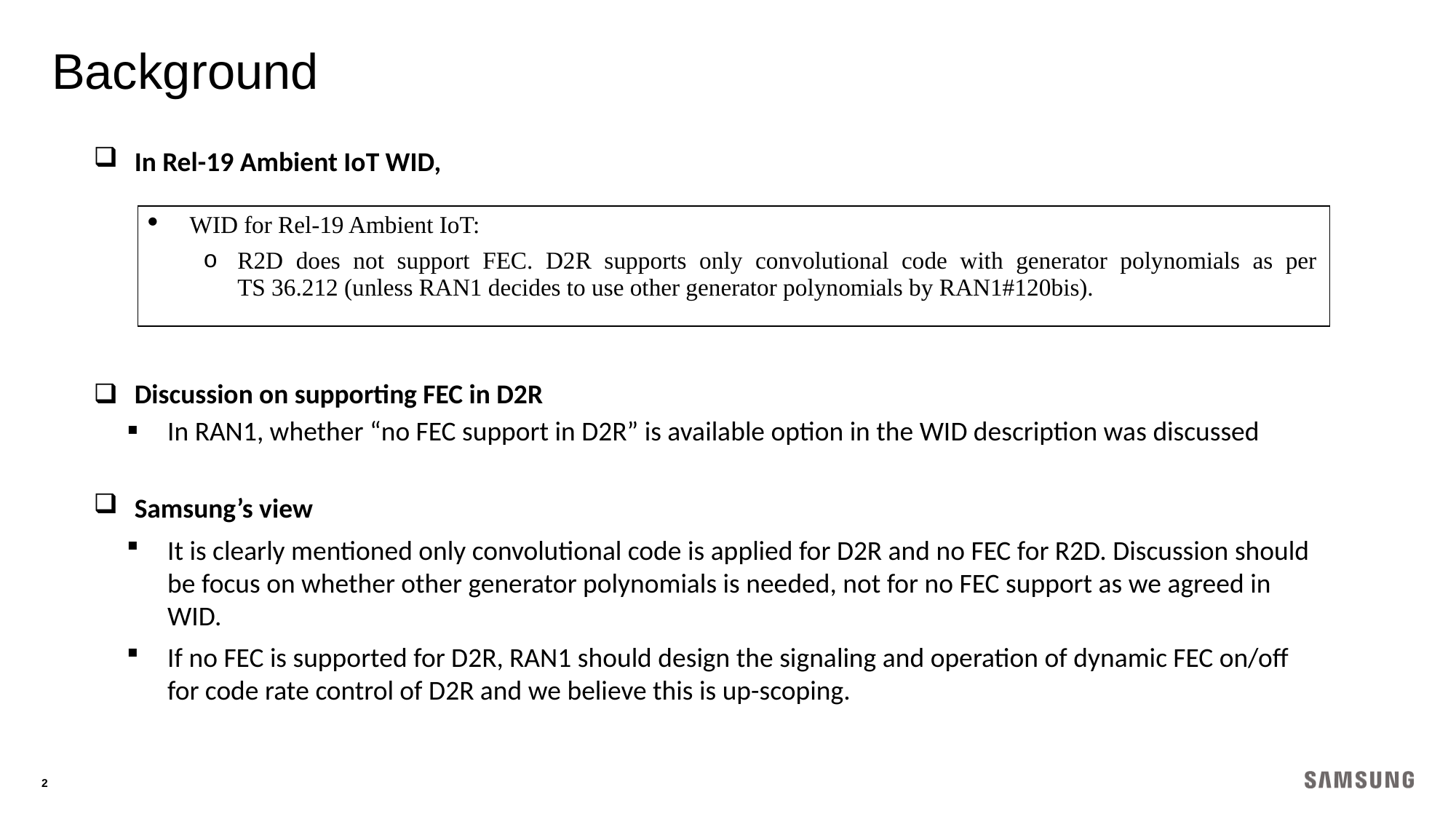

Background
In Rel-19 Ambient IoT WID,
| WID for Rel-19 Ambient IoT: R2D does not support FEC. D2R supports only convolutional code with generator polynomials as per TS 36.212 (unless RAN1 decides to use other generator polynomials by RAN1#120bis). |
| --- |
Discussion on supporting FEC in D2R
In RAN1, whether “no FEC support in D2R” is available option in the WID description was discussed

Samsung’s view
It is clearly mentioned only convolutional code is applied for D2R and no FEC for R2D. Discussion should be focus on whether other generator polynomials is needed, not for no FEC support as we agreed in WID.
If no FEC is supported for D2R, RAN1 should design the signaling and operation of dynamic FEC on/off for code rate control of D2R and we believe this is up-scoping.